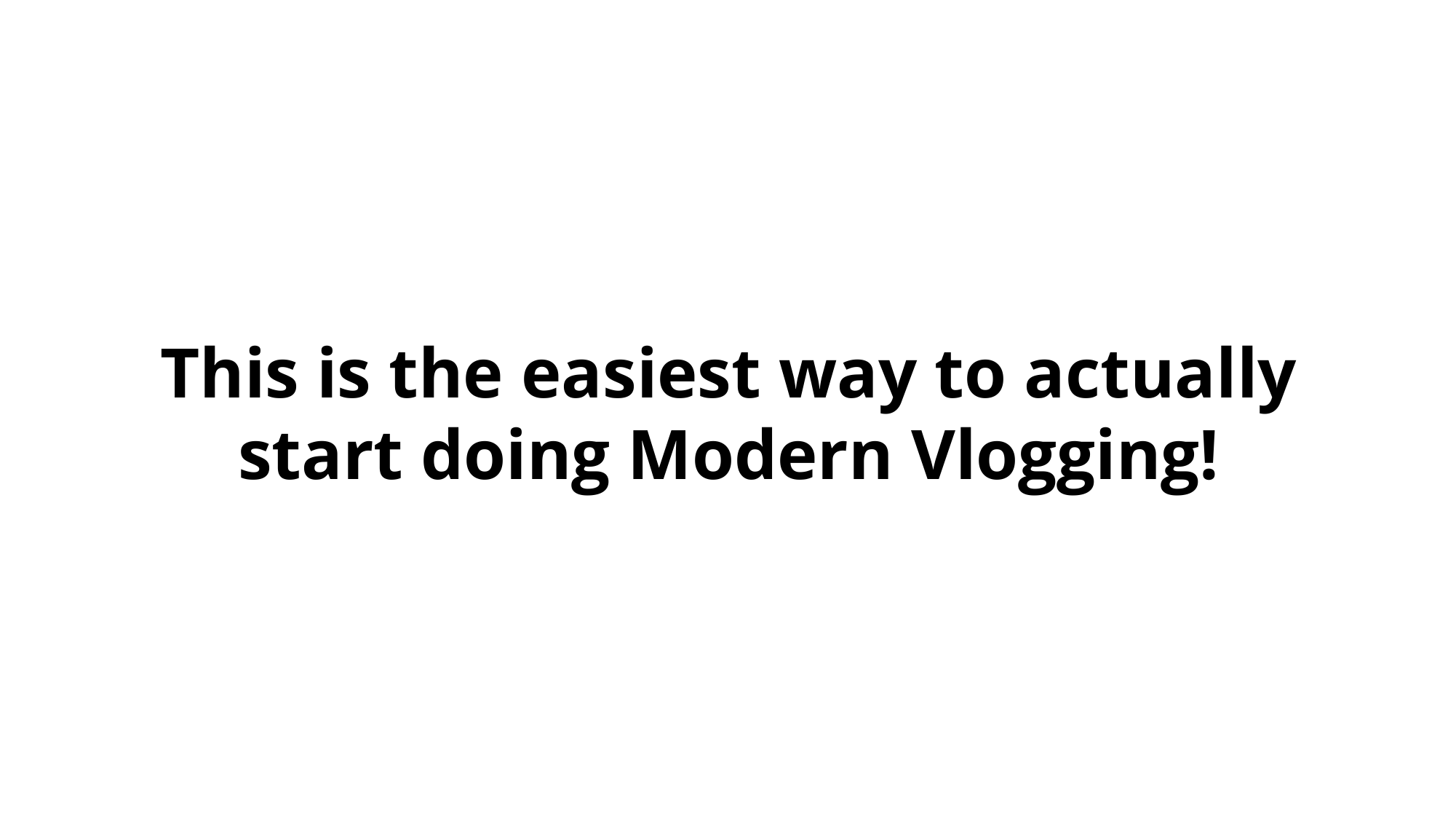

This is the easiest way to actually start doing Modern Vlogging!